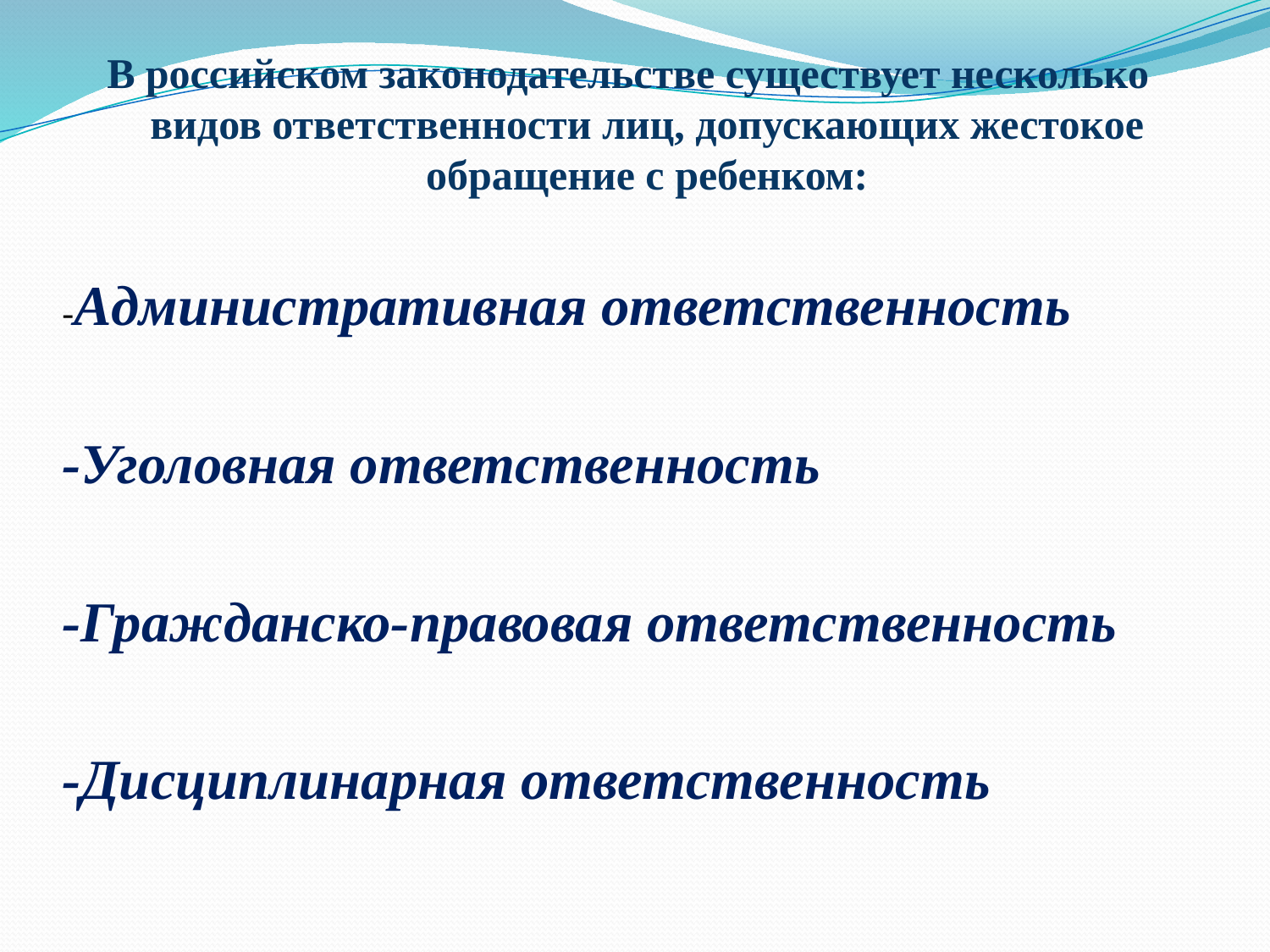

В российском законодательстве существует несколько видов ответственности лиц, допускающих жестокое обращение с ребенком:

-Административная ответственность

-Уголовная ответственность

-Гражданско-правовая ответственность

-Дисциплинарная ответственность